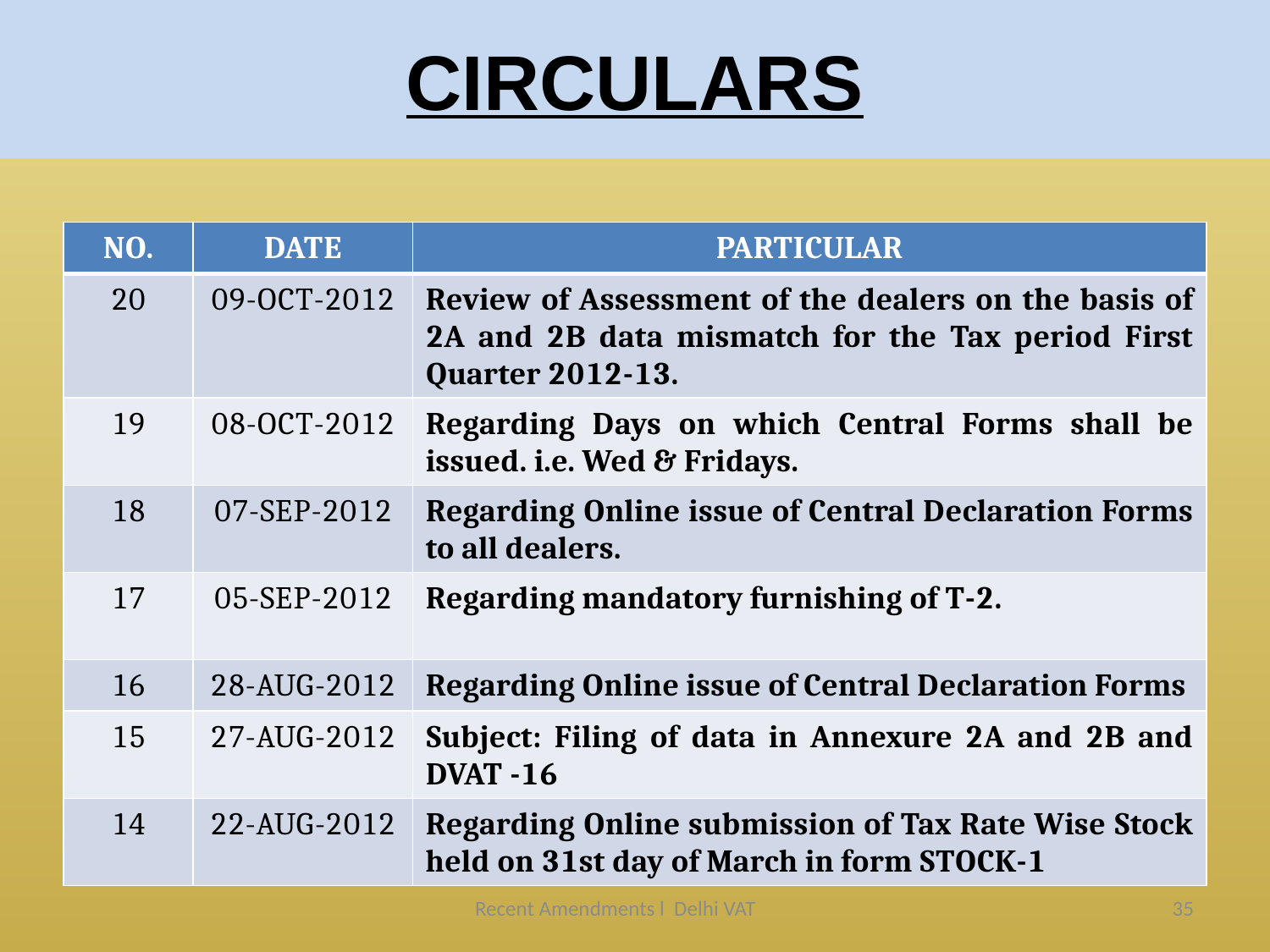

# CIRCULARS
| NO. | DATE | PARTICULAR |
| --- | --- | --- |
| 20 | 09-OCT-2012 | Review of Assessment of the dealers on the basis of 2A and 2B data mismatch for the Tax period First Quarter 2012-13. |
| 19 | 08-OCT-2012 | Regarding Days on which Central Forms shall be issued. i.e. Wed & Fridays. |
| 18 | 07-SEP-2012 | Regarding Online issue of Central Declaration Forms to all dealers. |
| 17 | 05-SEP-2012 | Regarding mandatory furnishing of T-2. |
| 16 | 28-AUG-2012 | Regarding Online issue of Central Declaration Forms |
| 15 | 27-AUG-2012 | Subject: Filing of data in Annexure 2A and 2B and DVAT -16 |
| 14 | 22-AUG-2012 | Regarding Online submission of Tax Rate Wise Stock held on 31st day of March in form STOCK-1 |
Recent Amendments l  Delhi VAT
35